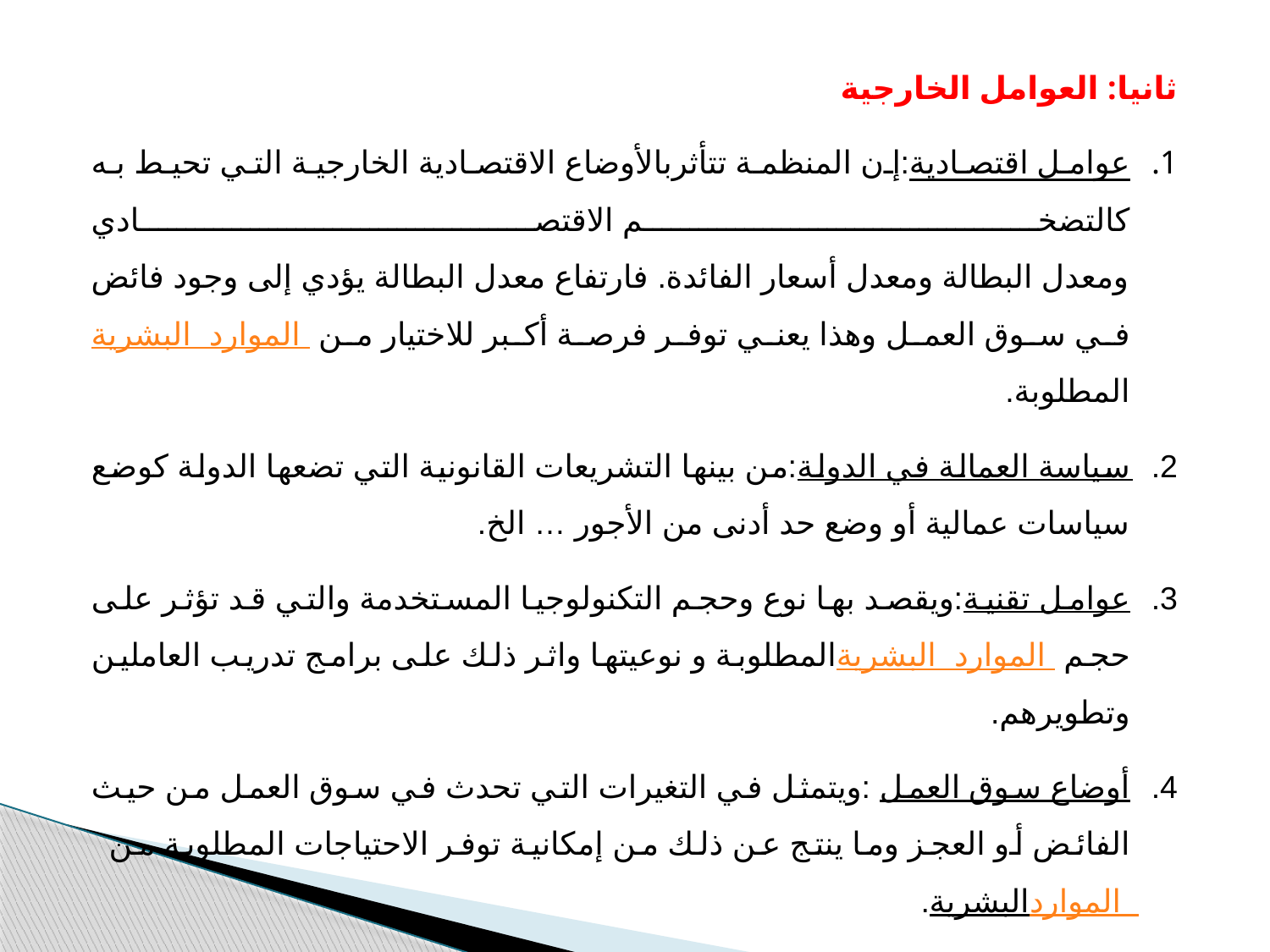

ثانيا: العوامل الخارجية
عوامل اقتصادية:إن المنظمة تتأثربالأوضاع الاقتصادية الخارجية التي تحيط به كالتضخم الاقتصادي
ومعدل البطالة ومعدل أسعار الفائدة. فارتفاع معدل البطالة يؤدي إلى وجود فائض في سوق العمل وهذا يعني توفر فرصة أكبر للاختيار من  الموارد البشرية المطلوبة.
سياسة العمالة في الدولة:من بينها التشريعات القانونية التي تضعها الدولة كوضع سياسات عمالية أو وضع حد أدنى من الأجور … الخ.
عوامل تقنية:ويقصد بها نوع وحجم التكنولوجيا المستخدمة والتي قد تؤثر على حجم  الموارد البشرية المطلوبة و نوعيتها واثر ذلك على برامج تدريب العاملين وتطويرهم.
أوضاع سوق العمل :ويتمثل في التغيرات التي تحدث في سوق العمل من حيث الفائض أو العجز وما ينتج عن ذلك من إمكانية توفر الاحتياجات المطلوبة من  الموارد البشرية.
عوامل تنافسية:حيث كلما ازدادت المنافسة بين المنظمات تصبح حاجة المنظمة اكبر لكفاءات بشرية مدربة وماهرة.